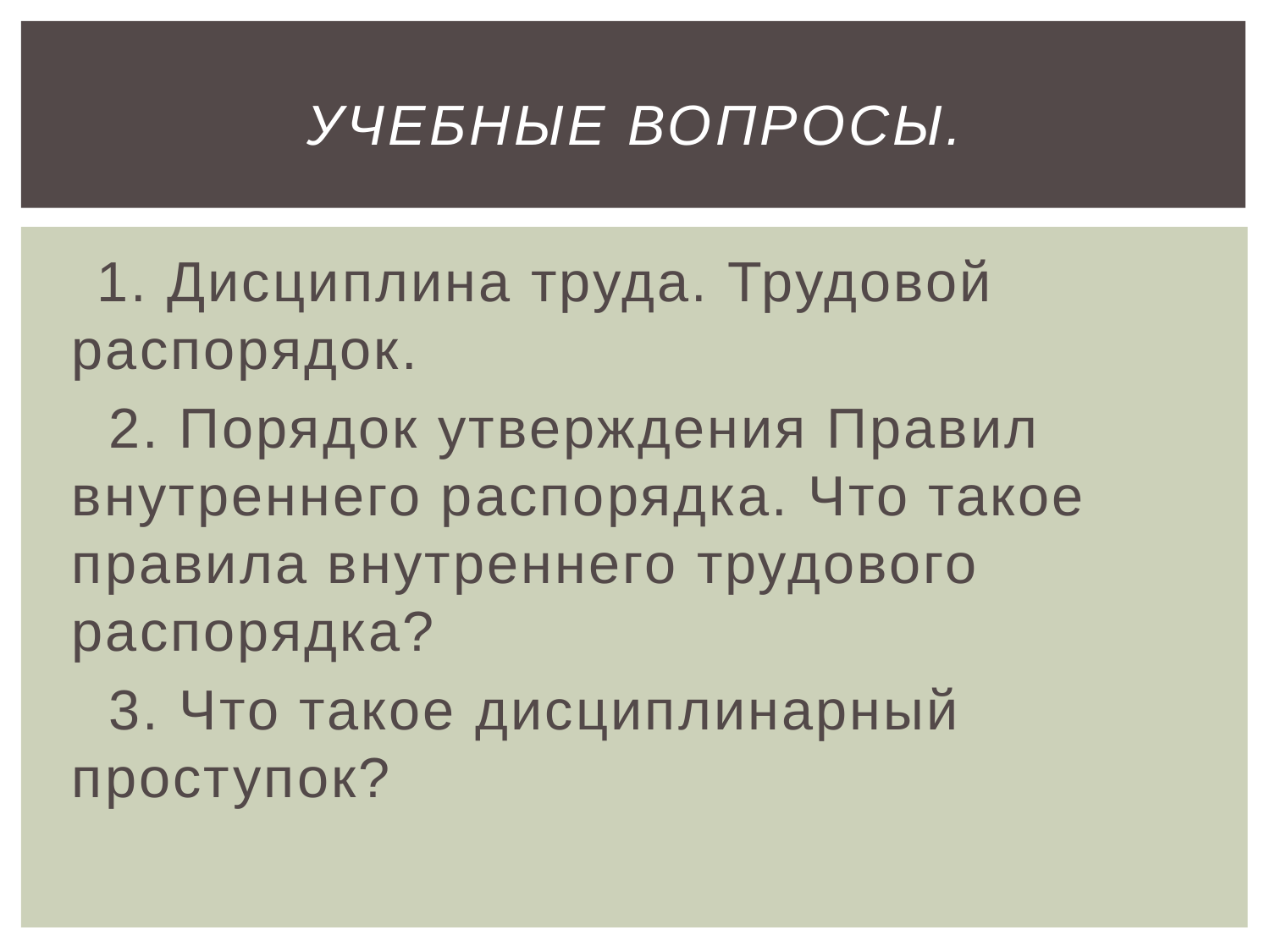

# Учебные вопросы.
  1. Дисциплина труда. Трудовой распорядок.
  2. Порядок утверждения Правил внутреннего распорядка. Что такое правила внутреннего трудового распорядка?
  3. Что такое дисциплинарный проступок?